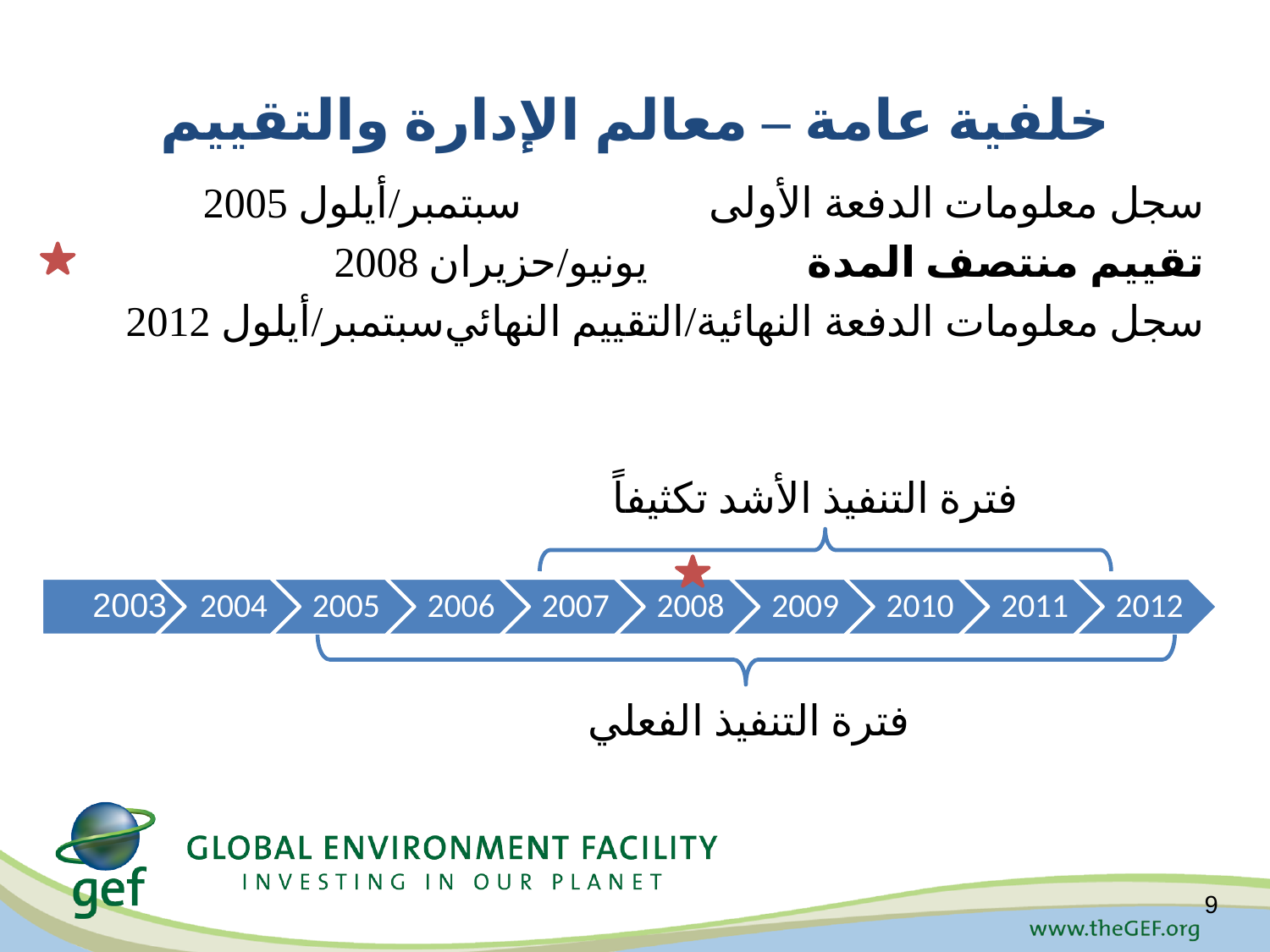

# خلفية عامة – معالم الإدارة والتقييم
سجل معلومات الدفعة الأولى			سبتمبر/أيلول 2005
تقييم منتصف المدة			يونيو/حزيران 2008
سجل معلومات الدفعة النهائية/التقييم النهائي	سبتمبر/أيلول 2012

فترة التنفيذ الأشد تكثيفاً

2003
2004
2005
2006
2007
2008
2009
2010
2011
2012
فترة التنفيذ الفعلي
9